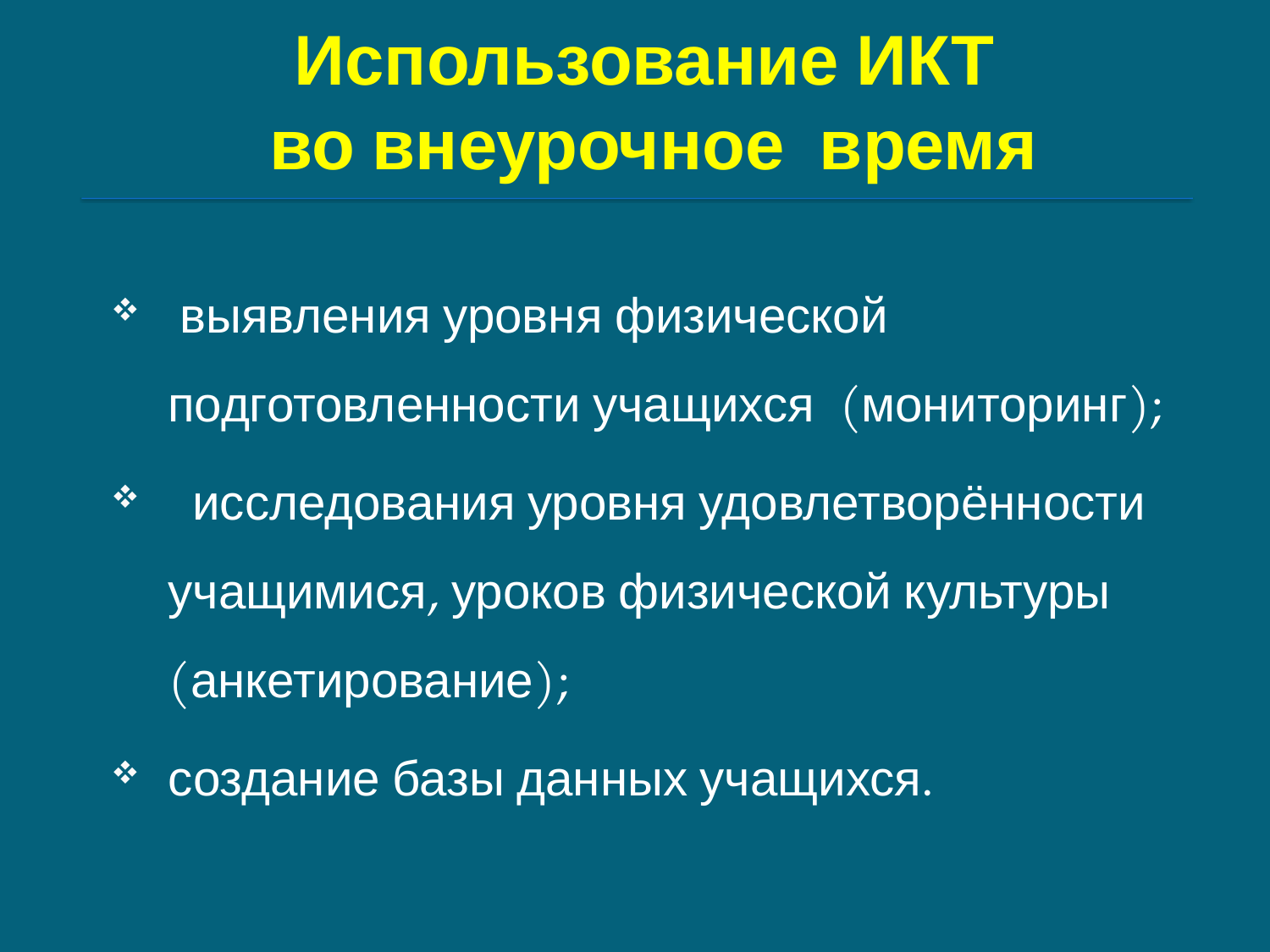

# Использование ИКТ во внеурочное  время
 выявления уровня физической подготовленности учащихся  (мониторинг);
  исследования уровня удовлетворённости учащимися, уроков физической культуры (анкетирование);
создание базы данных учащихся.